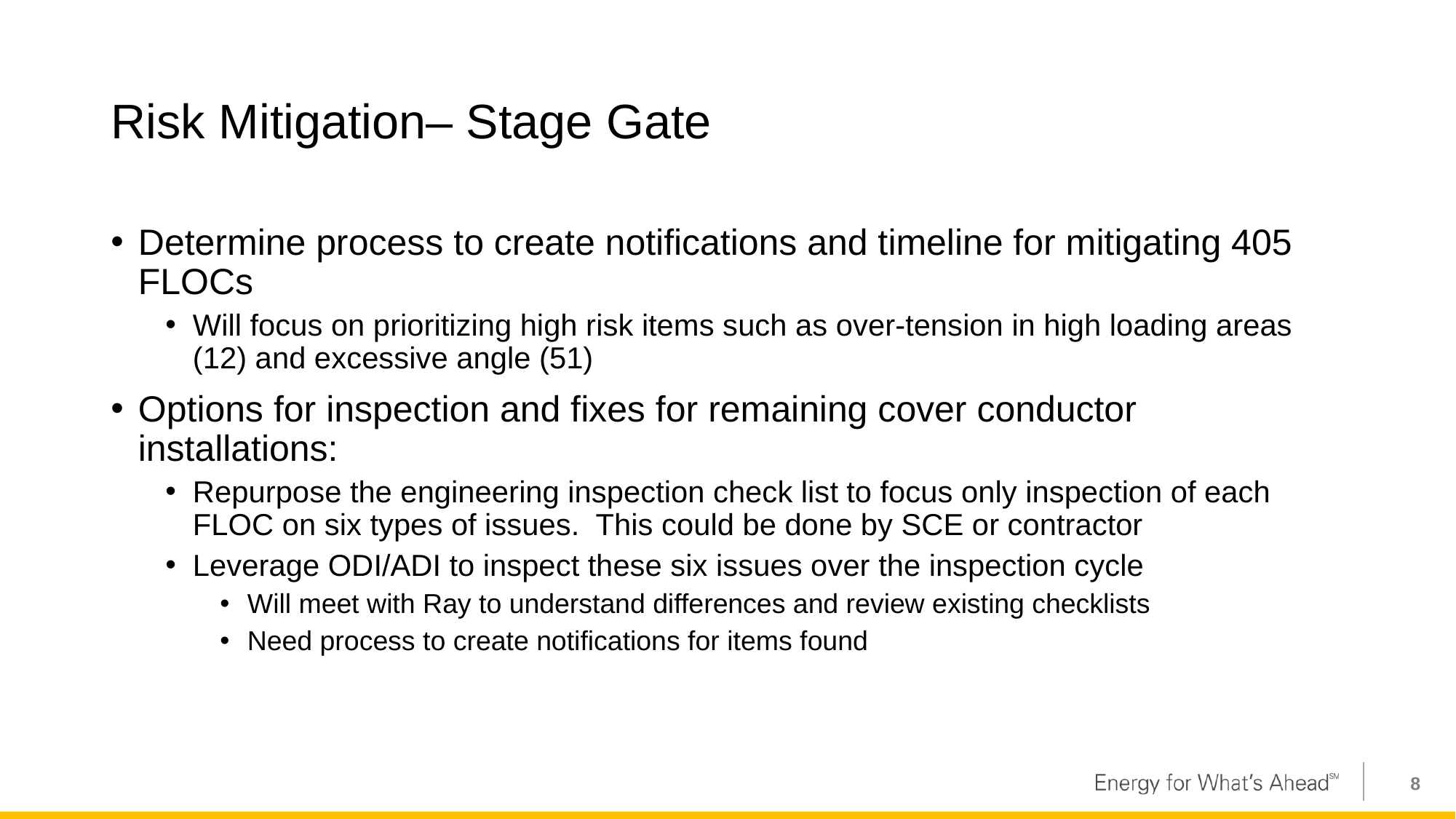

# Risk Mitigation– Stage Gate
Determine process to create notifications and timeline for mitigating 405 FLOCs
Will focus on prioritizing high risk items such as over-tension in high loading areas (12) and excessive angle (51)
Options for inspection and fixes for remaining cover conductor installations:
Repurpose the engineering inspection check list to focus only inspection of each FLOC on six types of issues.  This could be done by SCE or contractor
Leverage ODI/ADI to inspect these six issues over the inspection cycle
Will meet with Ray to understand differences and review existing checklists
Need process to create notifications for items found

8